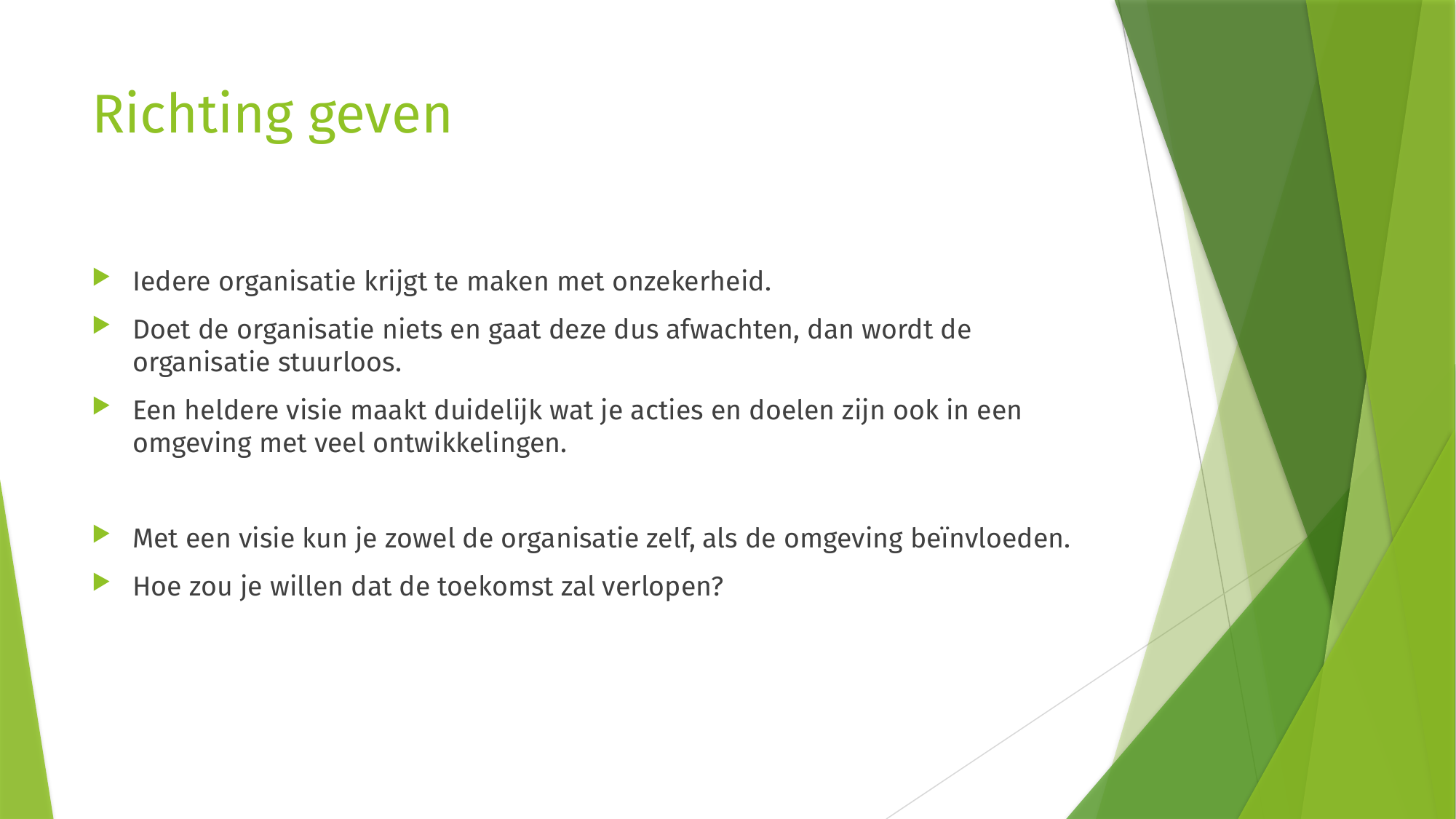

# Richting geven
Iedere organisatie krijgt te maken met onzekerheid.
Doet de organisatie niets en gaat deze dus afwachten, dan wordt de organisatie stuurloos.
Een heldere visie maakt duidelijk wat je acties en doelen zijn ook in een omgeving met veel ontwikkelingen.

Met een visie kun je zowel de organisatie zelf, als de omgeving beïnvloeden.
Hoe zou je willen dat de toekomst zal verlopen?